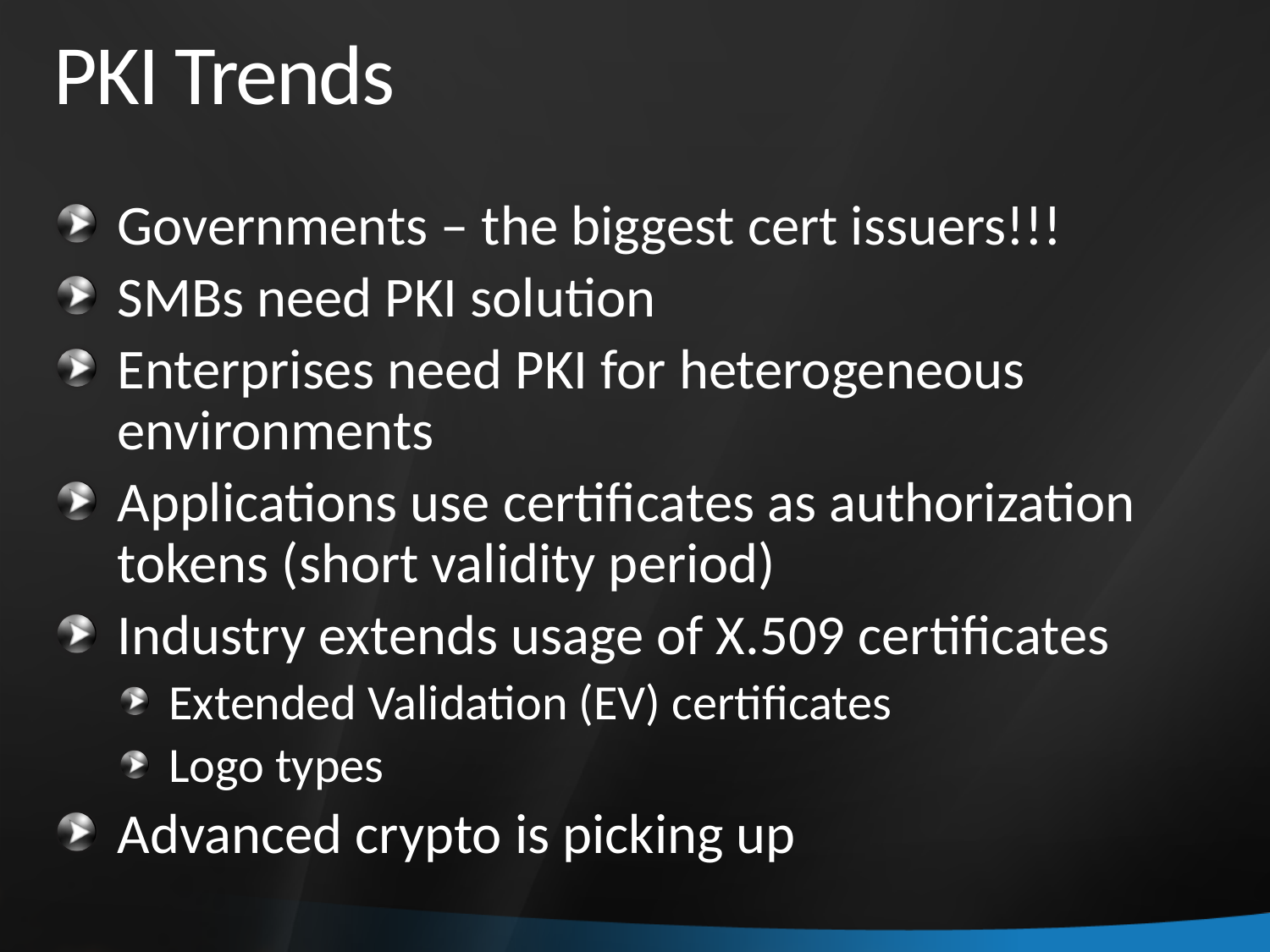

# PKI Trends
Governments – the biggest cert issuers!!!
SMBs need PKI solution
Enterprises need PKI for heterogeneous environments
Applications use certificates as authorization tokens (short validity period)
Industry extends usage of X.509 certificates
Extended Validation (EV) certificates
Logo types
Advanced crypto is picking up